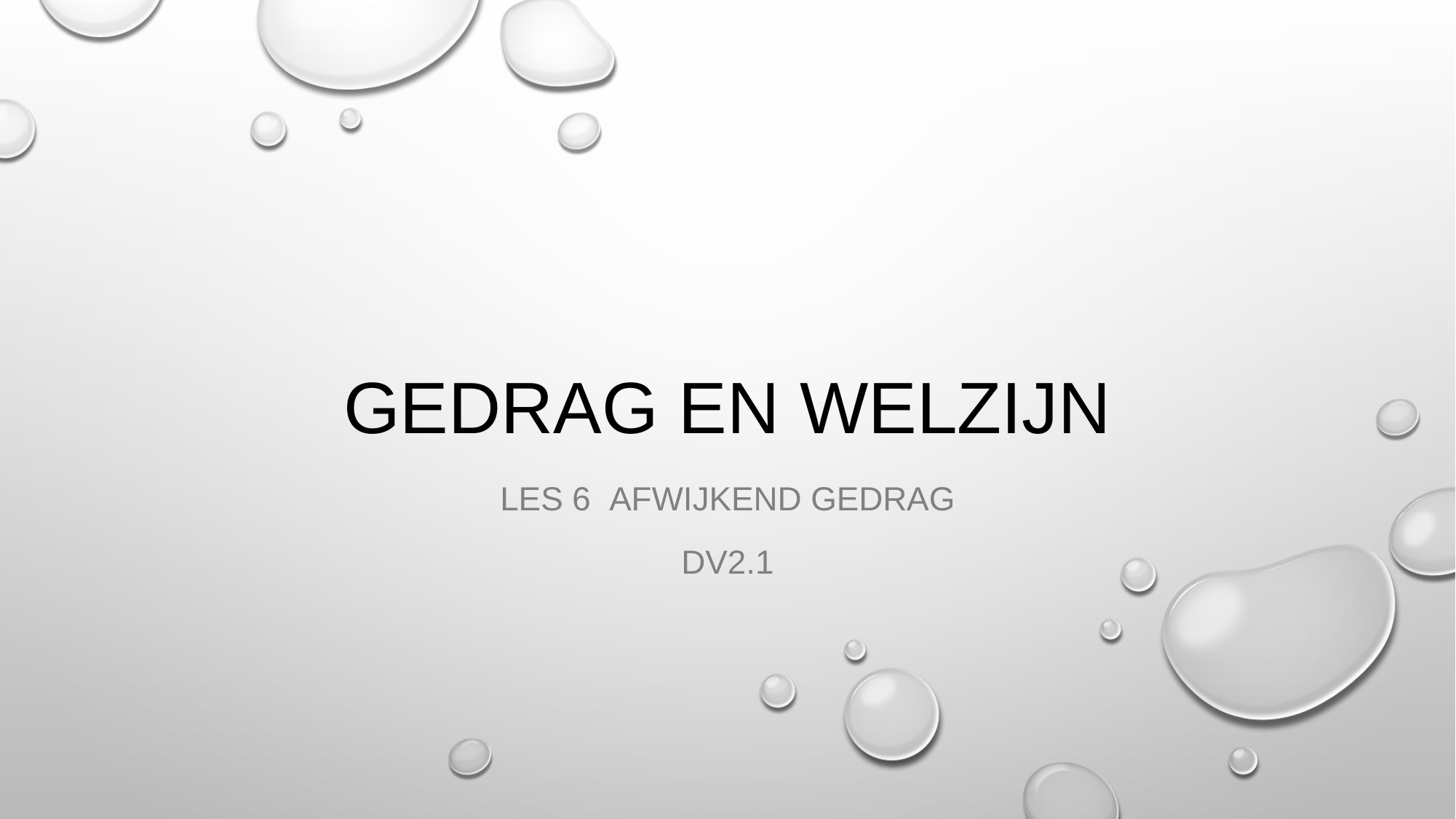

# Gedrag en welzijn
Les 6	Afwijkend gedrag
DV2.1